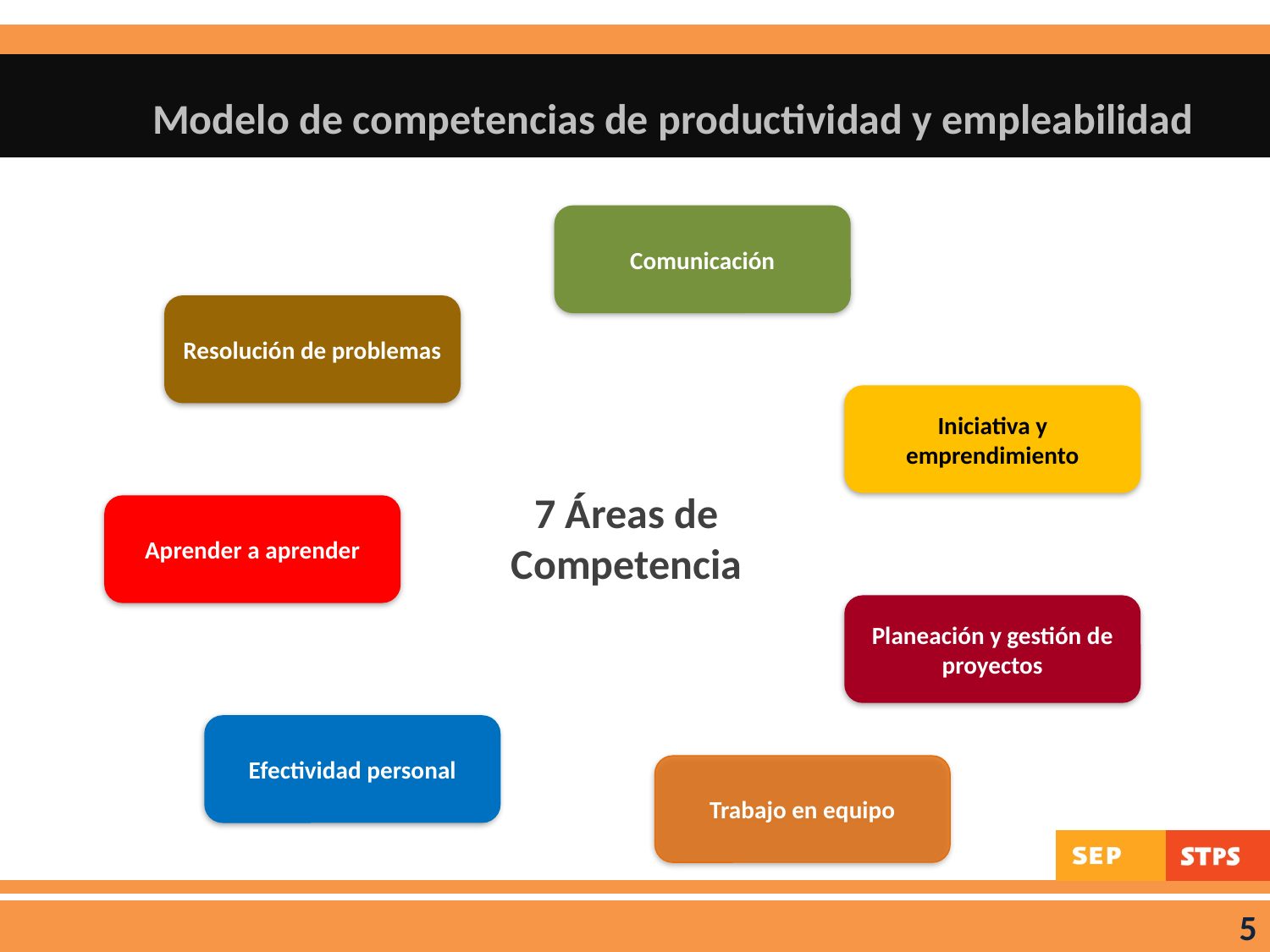

# Modelo de competencias de productividad y empleabilidad
Comunicación
Resolución de problemas
Iniciativa y emprendimiento
7 Áreas de Competencia
Aprender a aprender
Planeación y gestión de proyectos
Efectividad personal
Trabajo en equipo
5